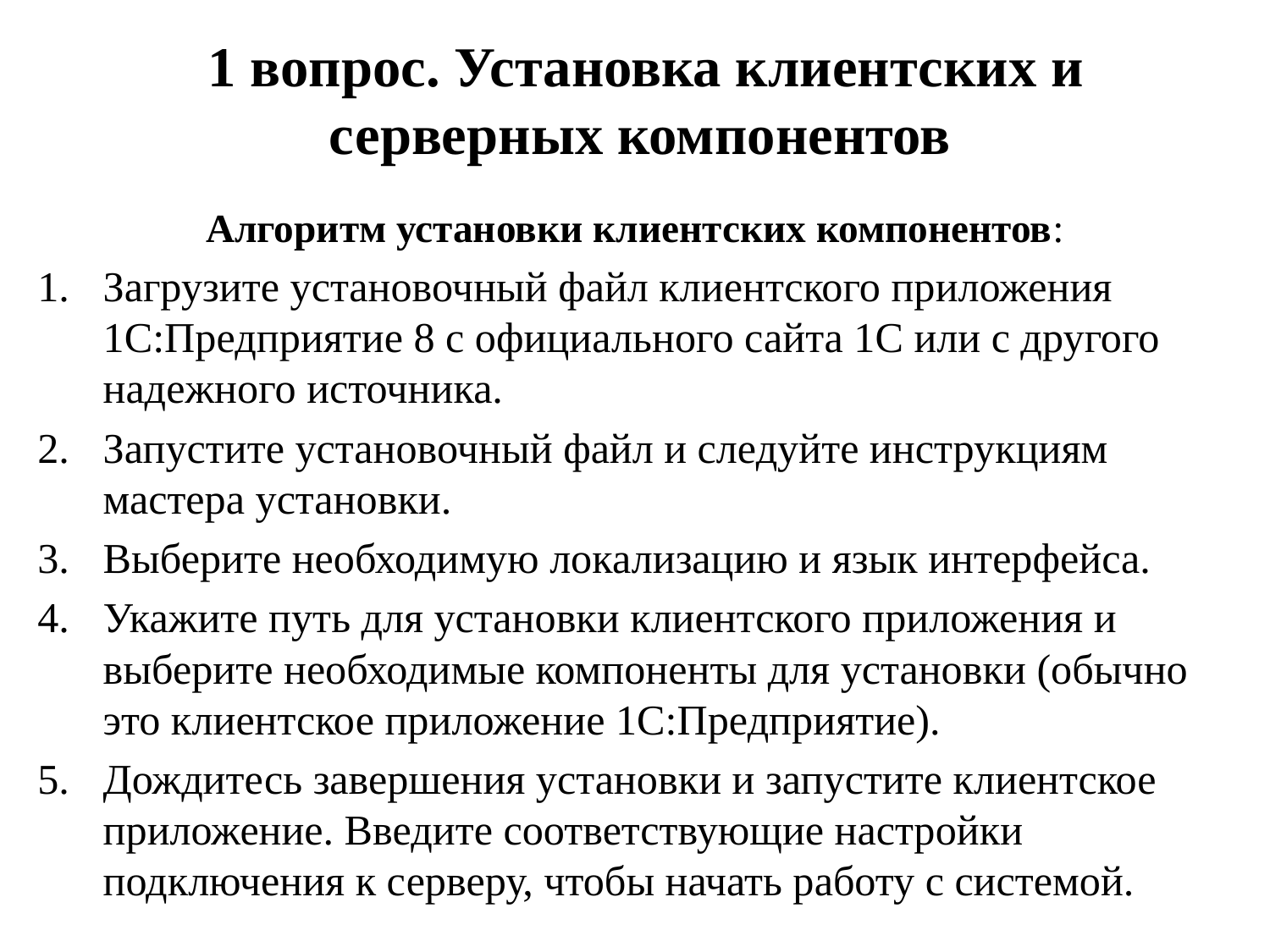

# 1 вопрос. Установка клиентских и серверных компонентов
Алгоритм установки клиентских компонентов:
Загрузите установочный файл клиентского приложения 1С:Предприятие 8 с официального сайта 1С или с другого надежного источника.
Запустите установочный файл и следуйте инструкциям мастера установки.
Выберите необходимую локализацию и язык интерфейса.
Укажите путь для установки клиентского приложения и выберите необходимые компоненты для установки (обычно это клиентское приложение 1С:Предприятие).
Дождитесь завершения установки и запустите клиентское приложение. Введите соответствующие настройки подключения к серверу, чтобы начать работу с системой.